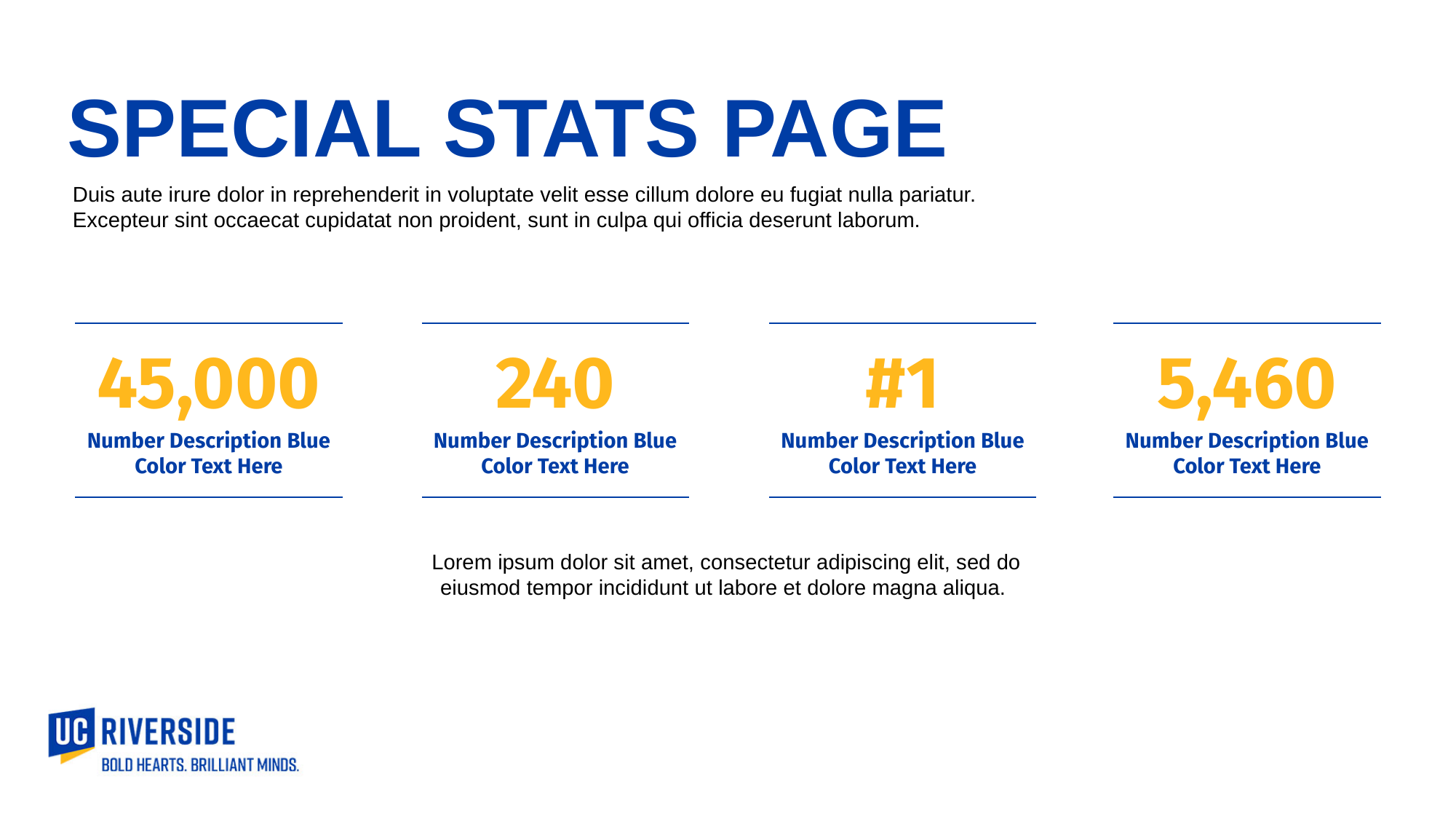

SPECIAL STATS PAGE
Duis aute irure dolor in reprehenderit in voluptate velit esse cillum dolore eu fugiat nulla pariatur.
Excepteur sint occaecat cupidatat non proident, sunt in culpa qui officia deserunt laborum.
45,000
240
#1
5,460
Number Description Blue Color Text Here
Number Description Blue Color Text Here
Number Description Blue Color Text Here
Number Description Blue Color Text Here
Lorem ipsum dolor sit amet, consectetur adipiscing elit, sed do eiusmod tempor incididunt ut labore et dolore magna aliqua.